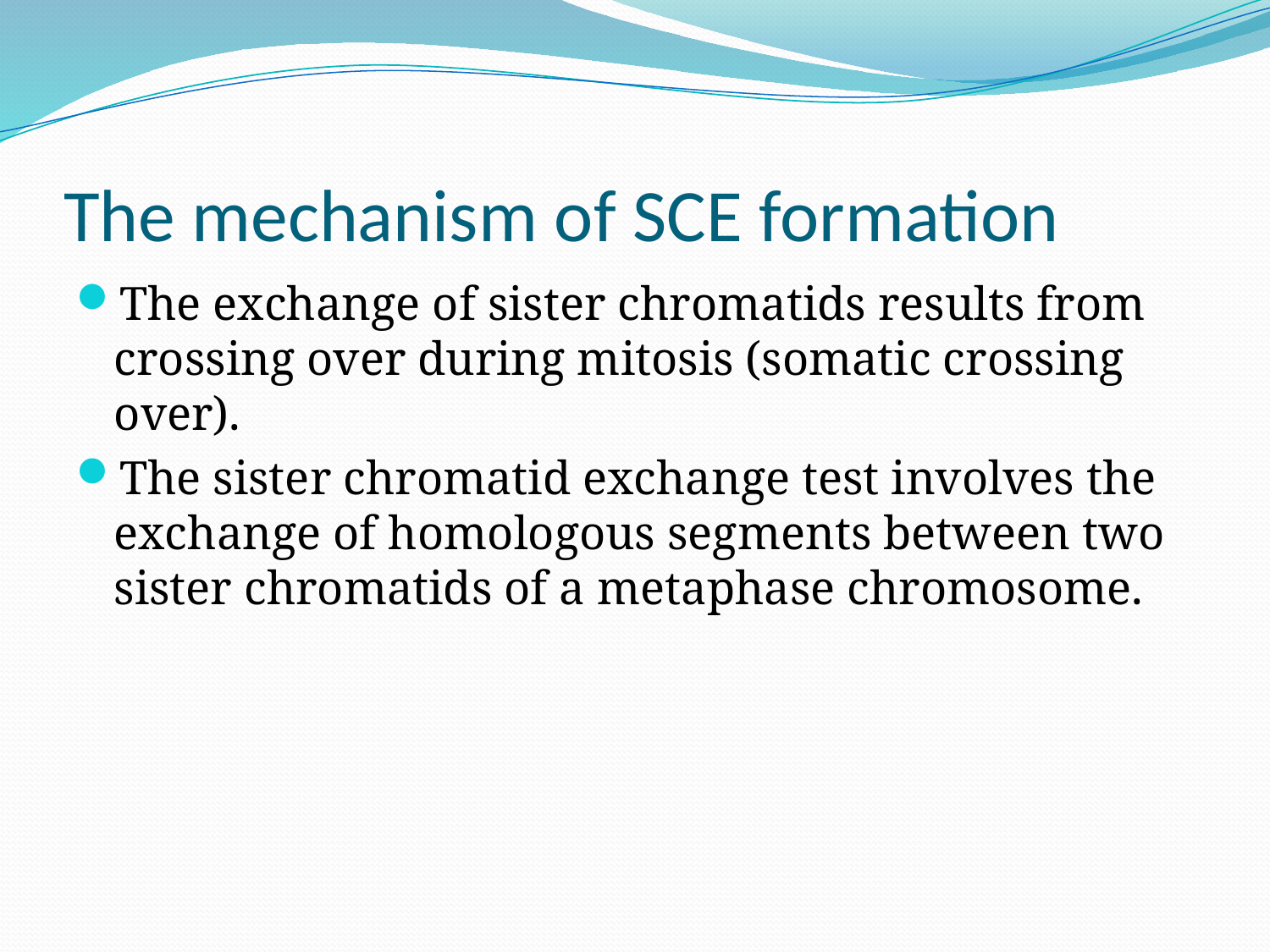

# The mechanism of SCE formation
The exchange of sister chromatids results from crossing over during mitosis (somatic crossing over).
The sister chromatid exchange test involves the exchange of homologous segments between two sister chromatids of a metaphase chromosome.